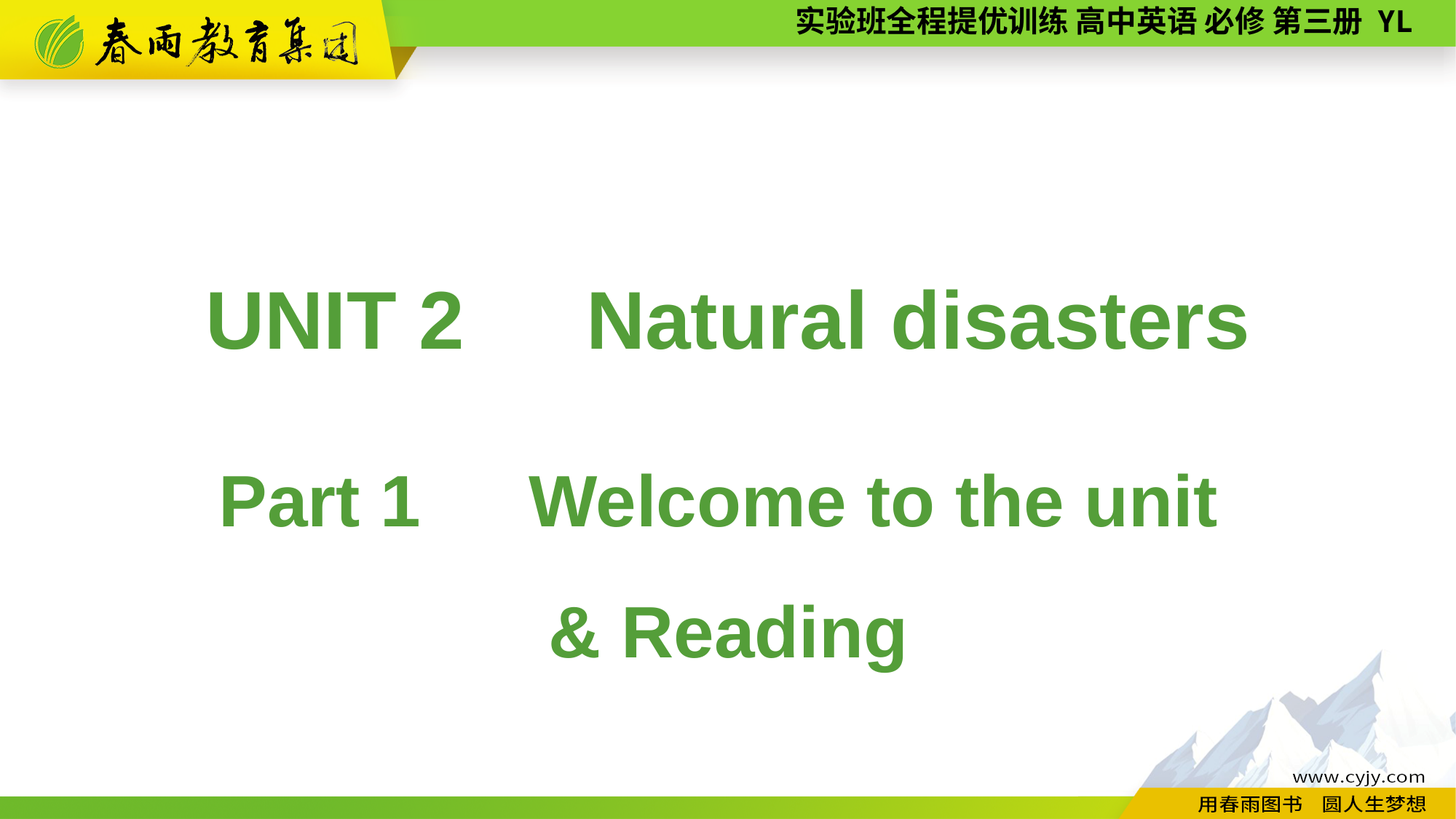

UNIT 2　Natural disasters
Part 1　Welcome to the unit
& Reading